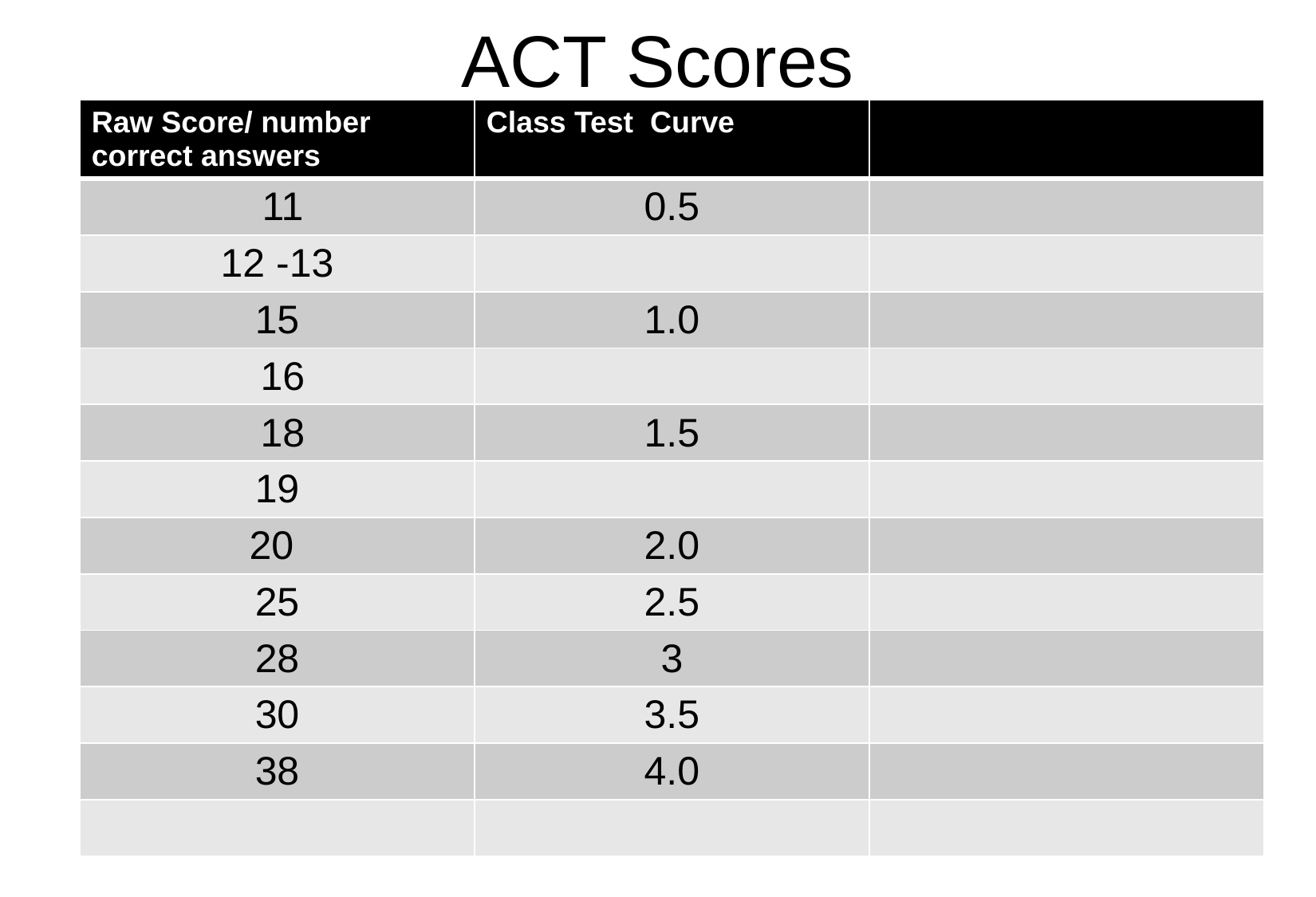

# ACT Scores
| Raw Score/ number correct answers | Class Test Curve |  |
| --- | --- | --- |
| 11 | 0.5 |  |
| 12 -13 |  |  |
| 15 | 1.0 |  |
| 16 |  |  |
| 18 | 1.5 |  |
| 19 |  |  |
| 20 | 2.0 |  |
| 25 | 2.5 |  |
| 28 | 3 |  |
| 30 | 3.5 |  |
| 38 | 4.0 |  |
|  |  |  |